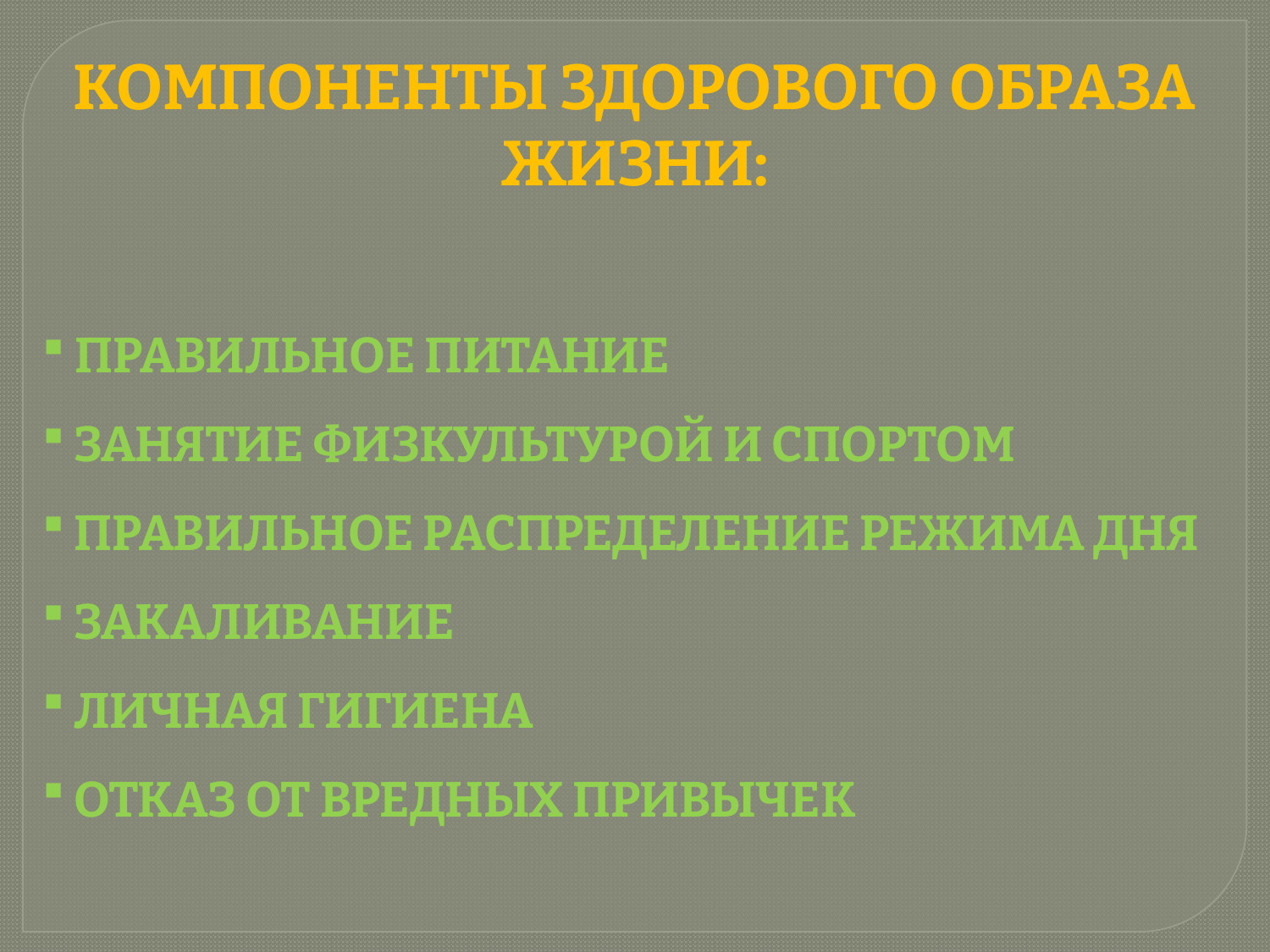

КОМПОНЕНТЫ ЗДОРОВОГО ОБРАЗА ЖИЗНИ:
 ПРАВИЛЬНОЕ ПИТАНИЕ
 ЗАНЯТИЕ ФИЗКУЛЬТУРОЙ И СПОРТОМ
 ПРАВИЛЬНОЕ РАСПРЕДЕЛЕНИЕ РЕЖИМА ДНЯ
 ЗАКАЛИВАНИЕ
 ЛИЧНАЯ ГИГИЕНА
 ОТКАЗ ОТ ВРЕДНЫХ ПРИВЫЧЕК